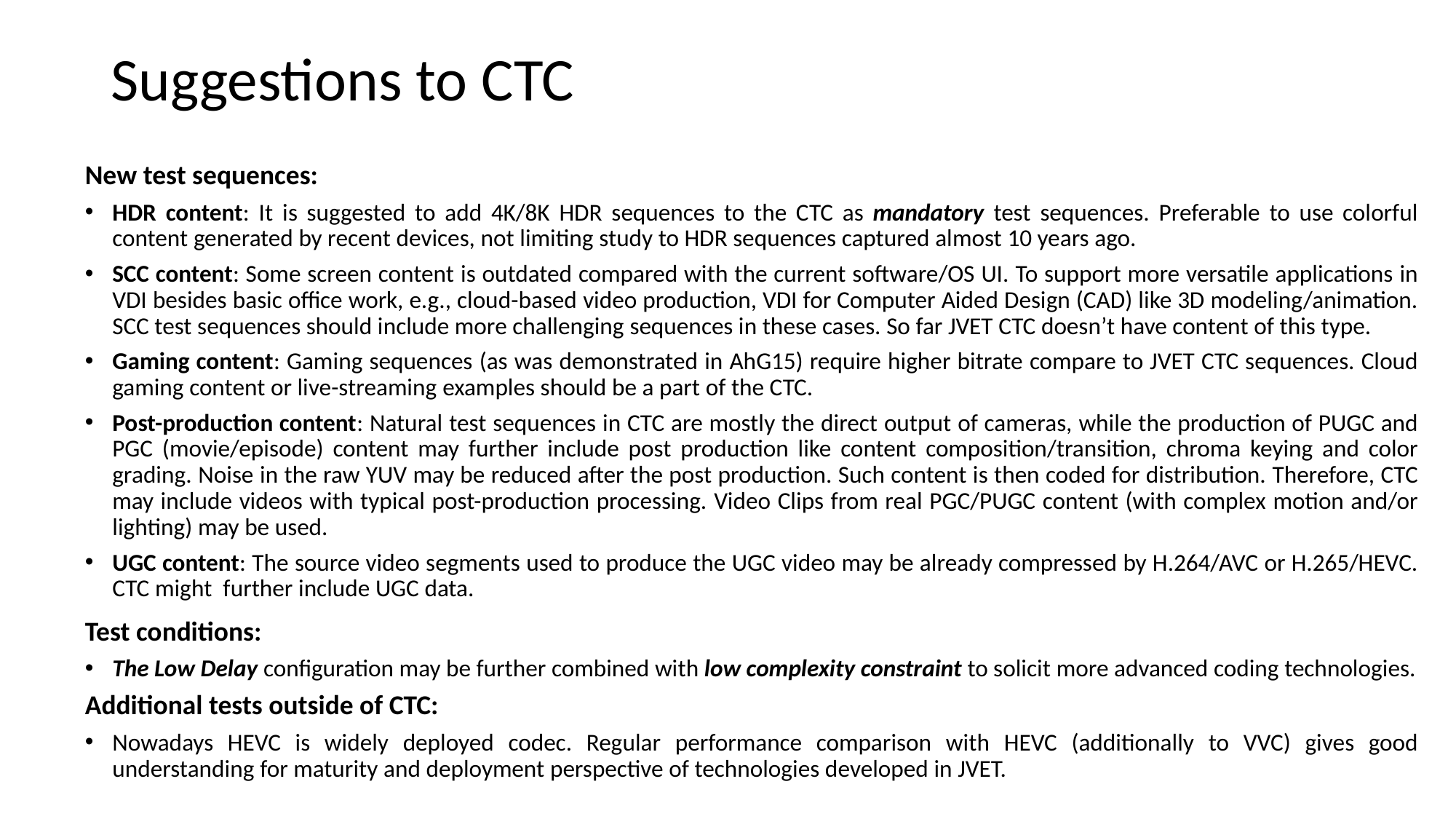

# Suggestions to CTC
New test sequences:
HDR content: It is suggested to add 4K/8K HDR sequences to the CTC as mandatory test sequences. Preferable to use colorful content generated by recent devices, not limiting study to HDR sequences captured almost 10 years ago.
SCC content: Some screen content is outdated compared with the current software/OS UI. To support more versatile applications in VDI besides basic office work, e.g., cloud-based video production, VDI for Computer Aided Design (CAD) like 3D modeling/animation. SCC test sequences should include more challenging sequences in these cases. So far JVET CTC doesn’t have content of this type.
Gaming content: Gaming sequences (as was demonstrated in AhG15) require higher bitrate compare to JVET CTC sequences. Cloud gaming content or live-streaming examples should be a part of the CTC.
Post-production content: Natural test sequences in CTC are mostly the direct output of cameras, while the production of PUGC and PGC (movie/episode) content may further include post production like content composition/transition, chroma keying and color grading. Noise in the raw YUV may be reduced after the post production. Such content is then coded for distribution. Therefore, CTC may include videos with typical post-production processing. Video Clips from real PGC/PUGC content (with complex motion and/or lighting) may be used.
UGC content: The source video segments used to produce the UGC video may be already compressed by H.264/AVC or H.265/HEVC. CTC might  further include UGC data.
Test conditions:
The Low Delay configuration may be further combined with low complexity constraint to solicit more advanced coding technologies.
Additional tests outside of CTC:
Nowadays HEVC is widely deployed codec. Regular performance comparison with HEVC (additionally to VVC) gives good understanding for maturity and deployment perspective of technologies developed in JVET.